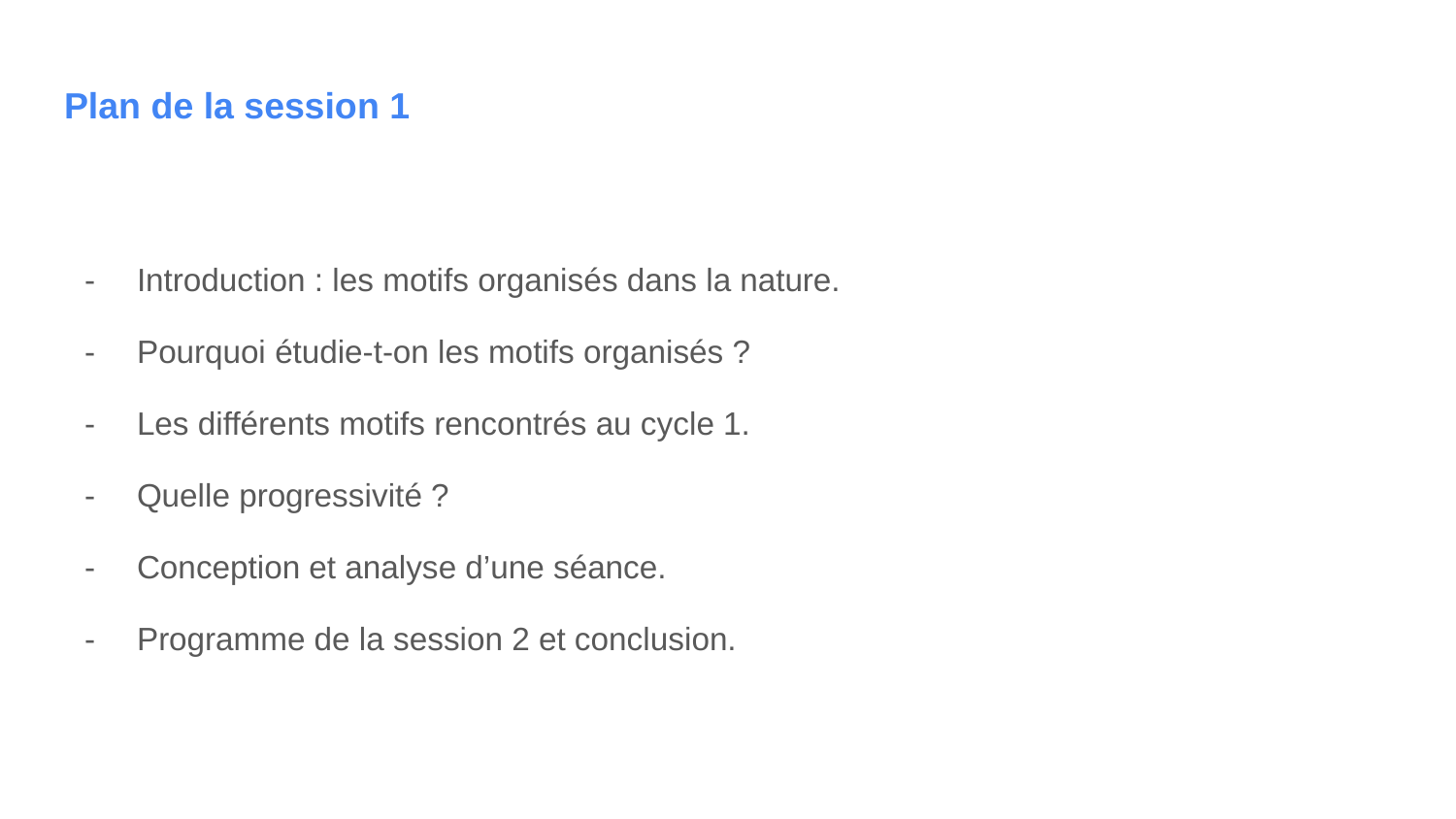

# Plan de la session 1
Introduction : les motifs organisés dans la nature.
Pourquoi étudie-t-on les motifs organisés ?
Les différents motifs rencontrés au cycle 1.
Quelle progressivité ?
Conception et analyse d’une séance.
Programme de la session 2 et conclusion.